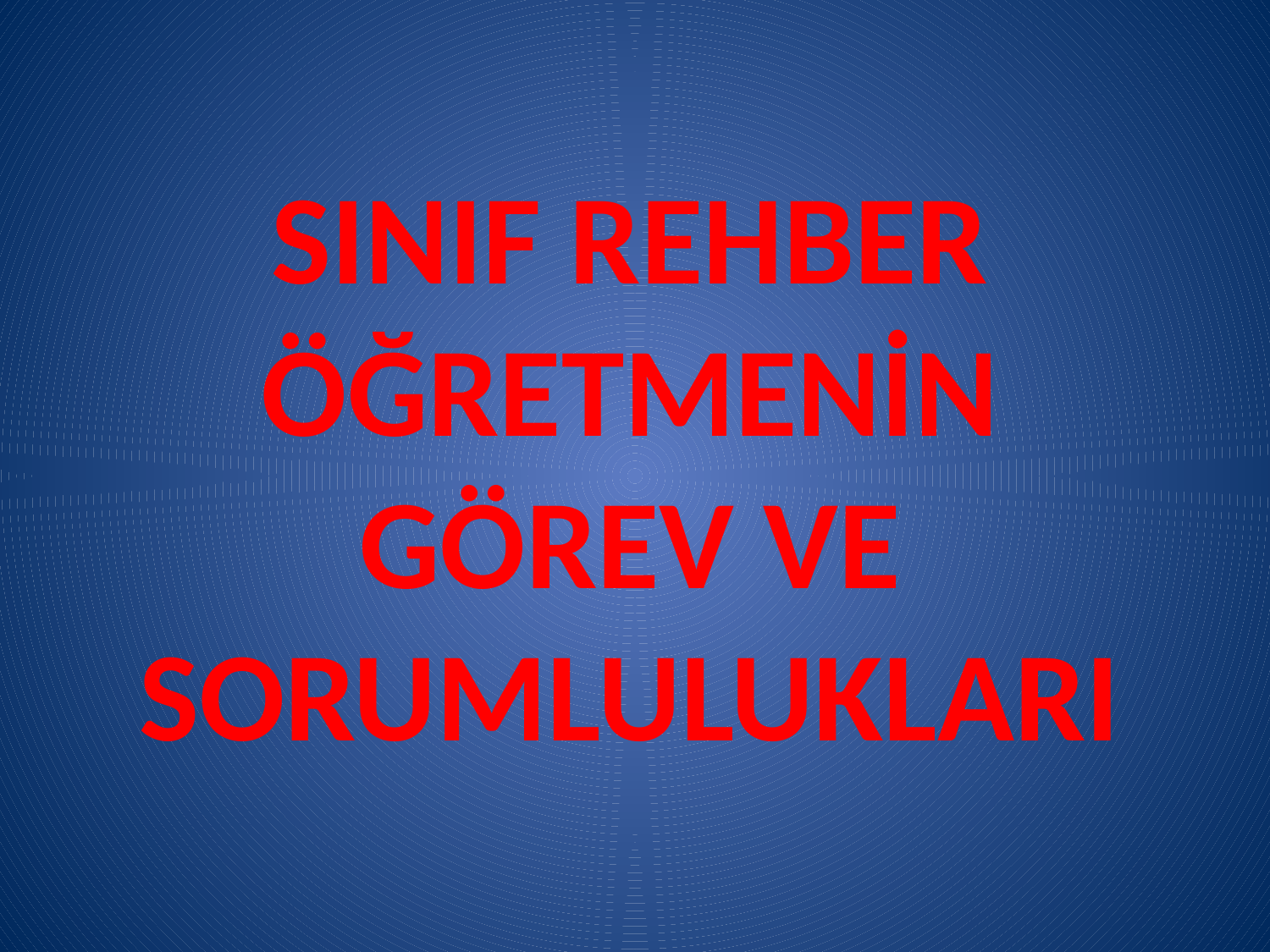

# SINIF REHBER ÖĞRETMENİN GÖREV VE SORUMLULUKLARI